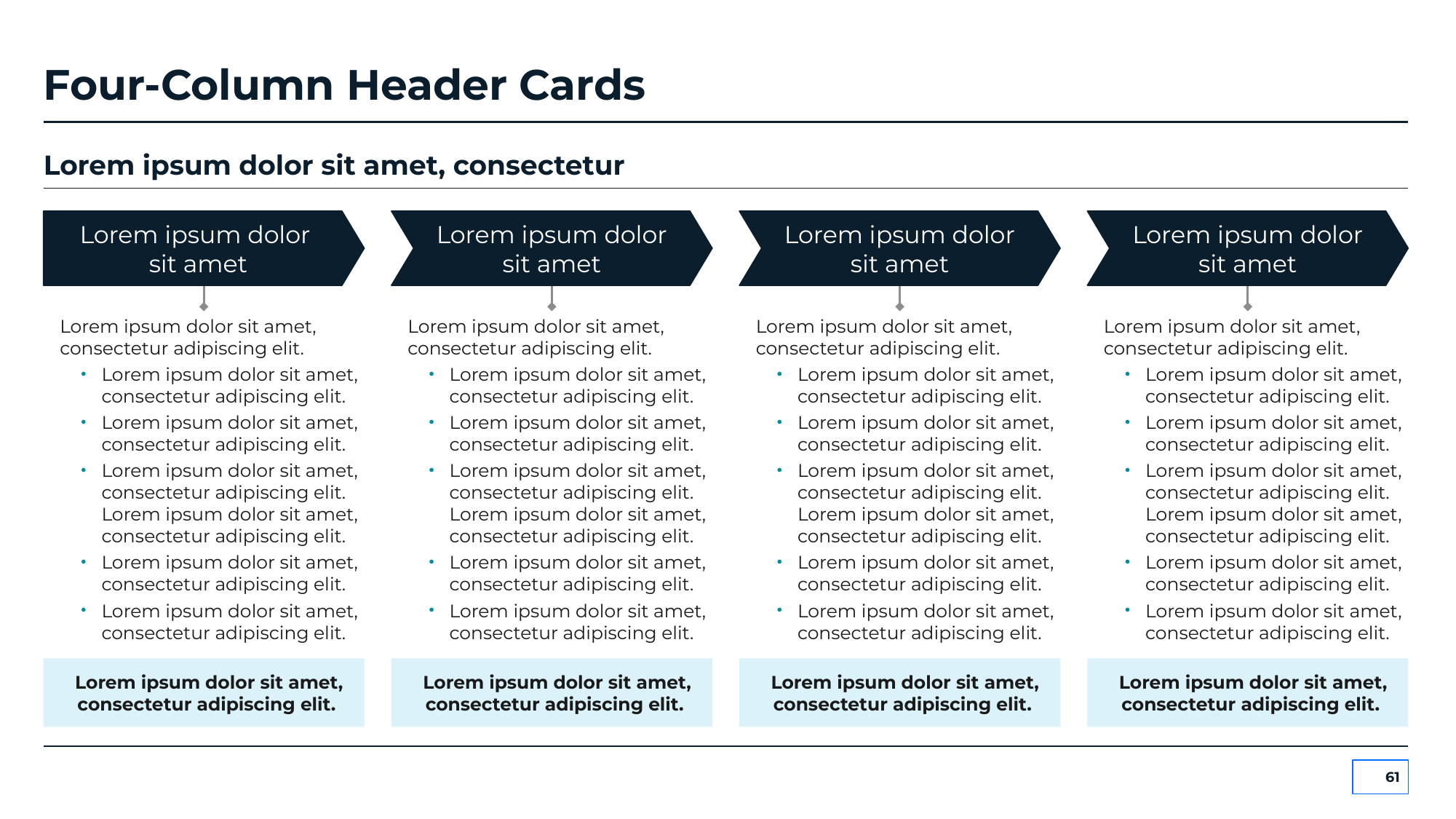

# Four-Column Header Cards
Lorem ipsum dolor sit amet, consectetur
Lorem ipsum dolor
sit amet
Lorem ipsum dolor
sit amet
Lorem ipsum dolor
sit amet
Lorem ipsum dolor
sit amet
Lorem ipsum dolor sit amet, consectetur adipiscing elit.
Lorem ipsum dolor sit amet, consectetur adipiscing elit.
Lorem ipsum dolor sit amet, consectetur adipiscing elit.
Lorem ipsum dolor sit amet, consectetur adipiscing elit. Lorem ipsum dolor sit amet, consectetur adipiscing elit.
Lorem ipsum dolor sit amet, consectetur adipiscing elit.
Lorem ipsum dolor sit amet, consectetur adipiscing elit.
Lorem ipsum dolor sit amet, consectetur adipiscing elit.
Lorem ipsum dolor sit amet, consectetur adipiscing elit.
Lorem ipsum dolor sit amet, consectetur adipiscing elit.
Lorem ipsum dolor sit amet, consectetur adipiscing elit. Lorem ipsum dolor sit amet, consectetur adipiscing elit.
Lorem ipsum dolor sit amet, consectetur adipiscing elit.
Lorem ipsum dolor sit amet, consectetur adipiscing elit.

Lorem ipsum dolor sit amet, consectetur adipiscing elit.
Lorem ipsum dolor sit amet, consectetur adipiscing elit.
Lorem ipsum dolor sit amet, consectetur adipiscing elit.
Lorem ipsum dolor sit amet, consectetur adipiscing elit. Lorem ipsum dolor sit amet, consectetur adipiscing elit.
Lorem ipsum dolor sit amet, consectetur adipiscing elit.
Lorem ipsum dolor sit amet, consectetur adipiscing elit.
Lorem ipsum dolor sit amet, consectetur adipiscing elit.
Lorem ipsum dolor sit amet, consectetur adipiscing elit.
Lorem ipsum dolor sit amet, consectetur adipiscing elit.
Lorem ipsum dolor sit amet, consectetur adipiscing elit. Lorem ipsum dolor sit amet, consectetur adipiscing elit.
Lorem ipsum dolor sit amet, consectetur adipiscing elit.
Lorem ipsum dolor sit amet, consectetur adipiscing elit.
Lorem ipsum dolor sit amet, consectetur adipiscing elit.
Lorem ipsum dolor sit amet, consectetur adipiscing elit.
Lorem ipsum dolor sit amet, consectetur adipiscing elit.
Lorem ipsum dolor sit amet, consectetur adipiscing elit.
61